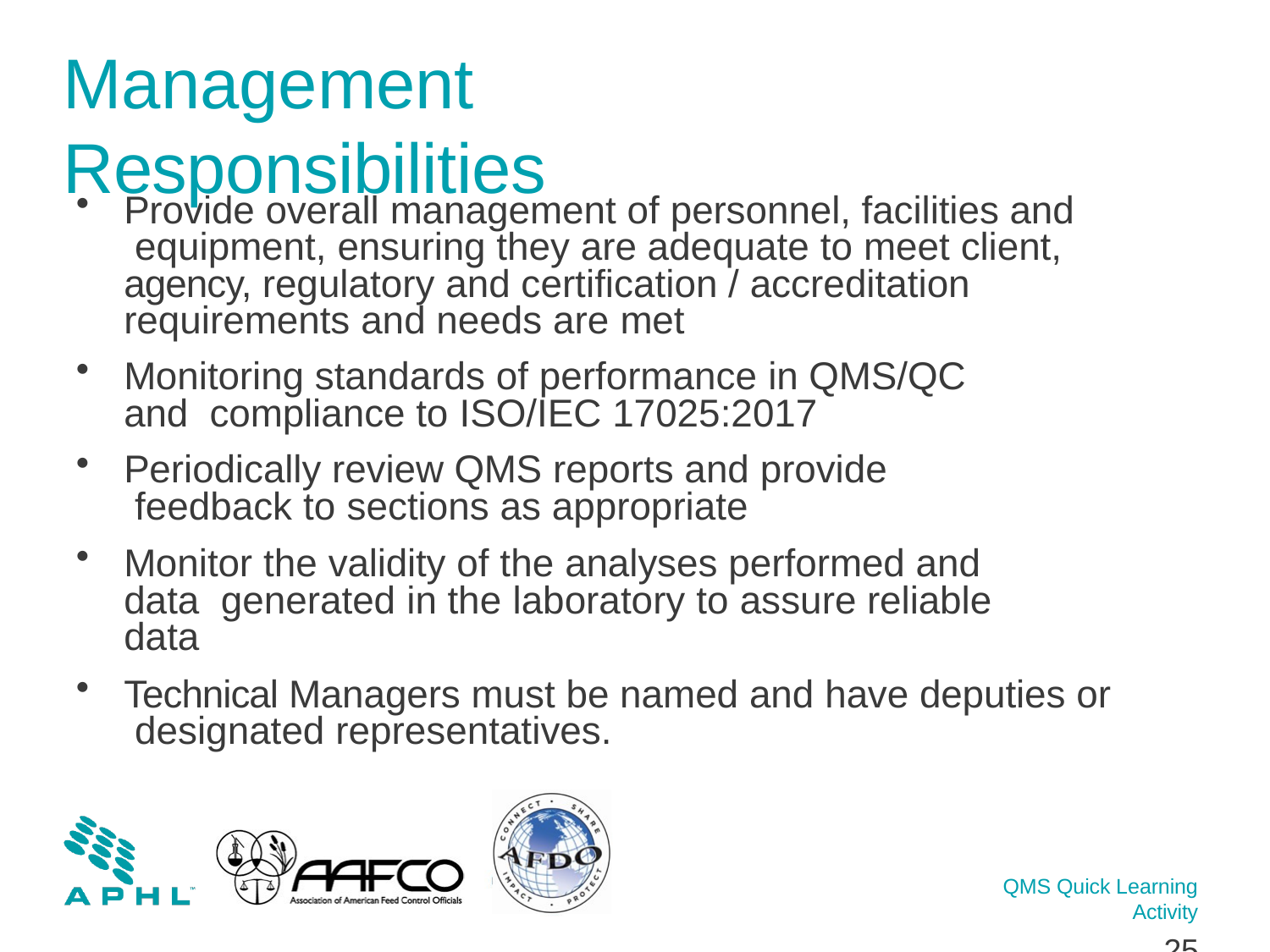

# Management Responsibilities
Provide overall management of personnel, facilities and  equipment, ensuring they are adequate to meet client,  agency, regulatory and certification / accreditation  requirements and needs are met
Monitoring standards of performance in QMS/QC and  compliance to ISO/IEC 17025:2017
Periodically review QMS reports and provide  feedback to sections as appropriate
Monitor the validity of the analyses performed and data  generated in the laboratory to assure reliable data
Technical Managers must be named and have deputies or  designated representatives.

QMS Quick Learning Activity
25